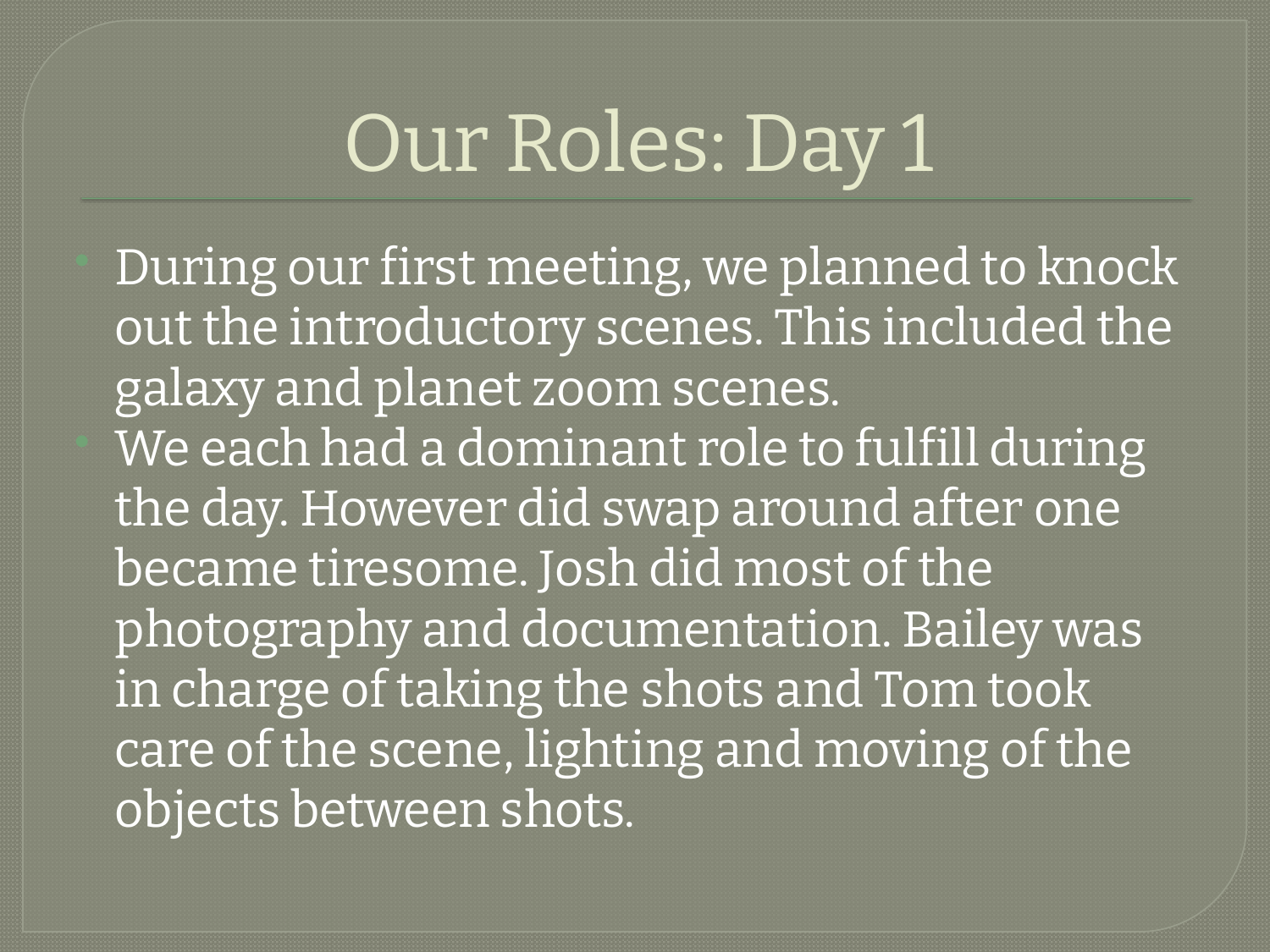

# Our Roles: Day 1
During our first meeting, we planned to knock out the introductory scenes. This included the galaxy and planet zoom scenes.
We each had a dominant role to fulfill during the day. However did swap around after one became tiresome. Josh did most of the photography and documentation. Bailey was in charge of taking the shots and Tom took care of the scene, lighting and moving of the objects between shots.